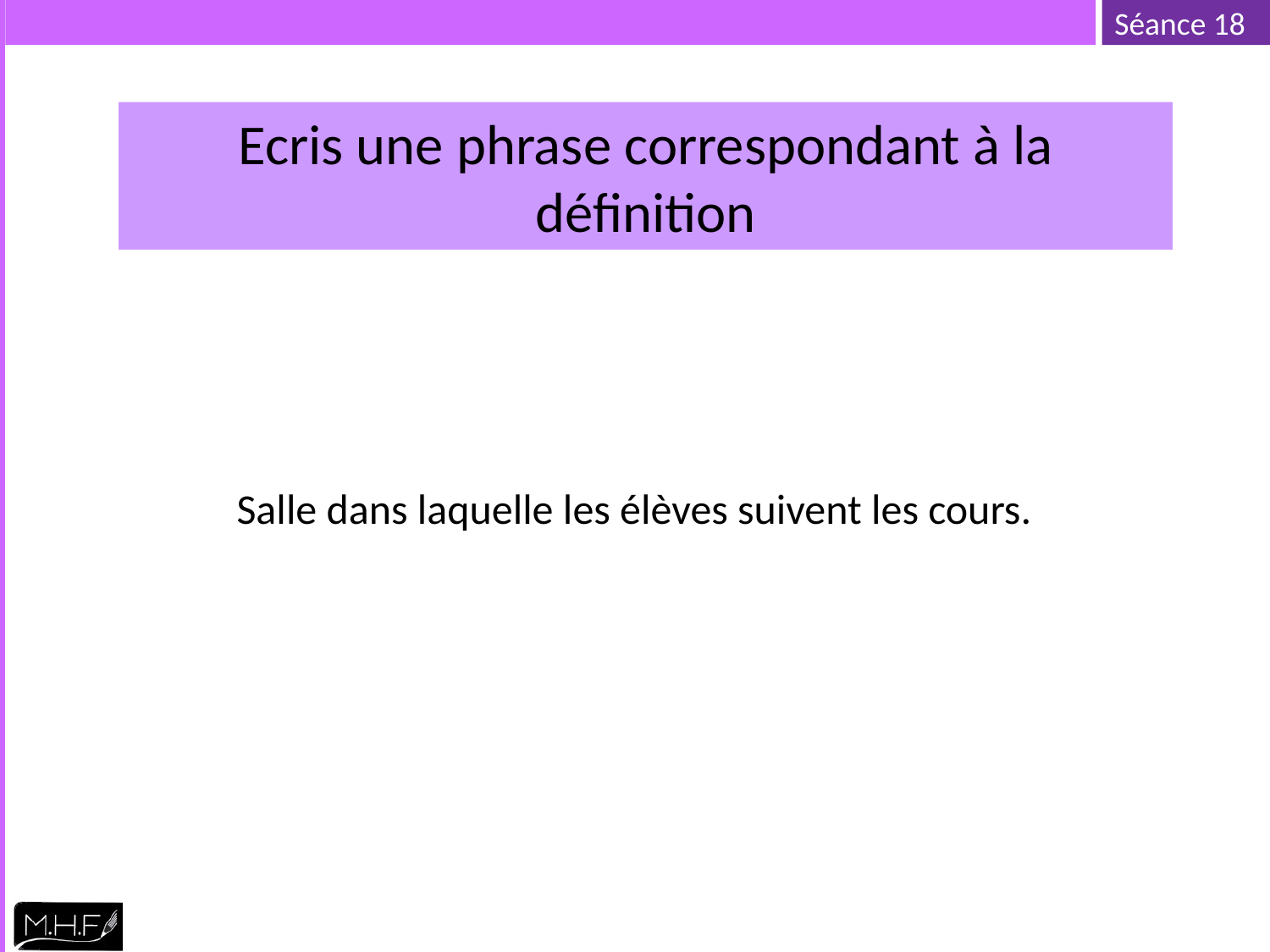

Ecris une phrase correspondant à la définition
Salle dans laquelle les élèves suivent les cours.